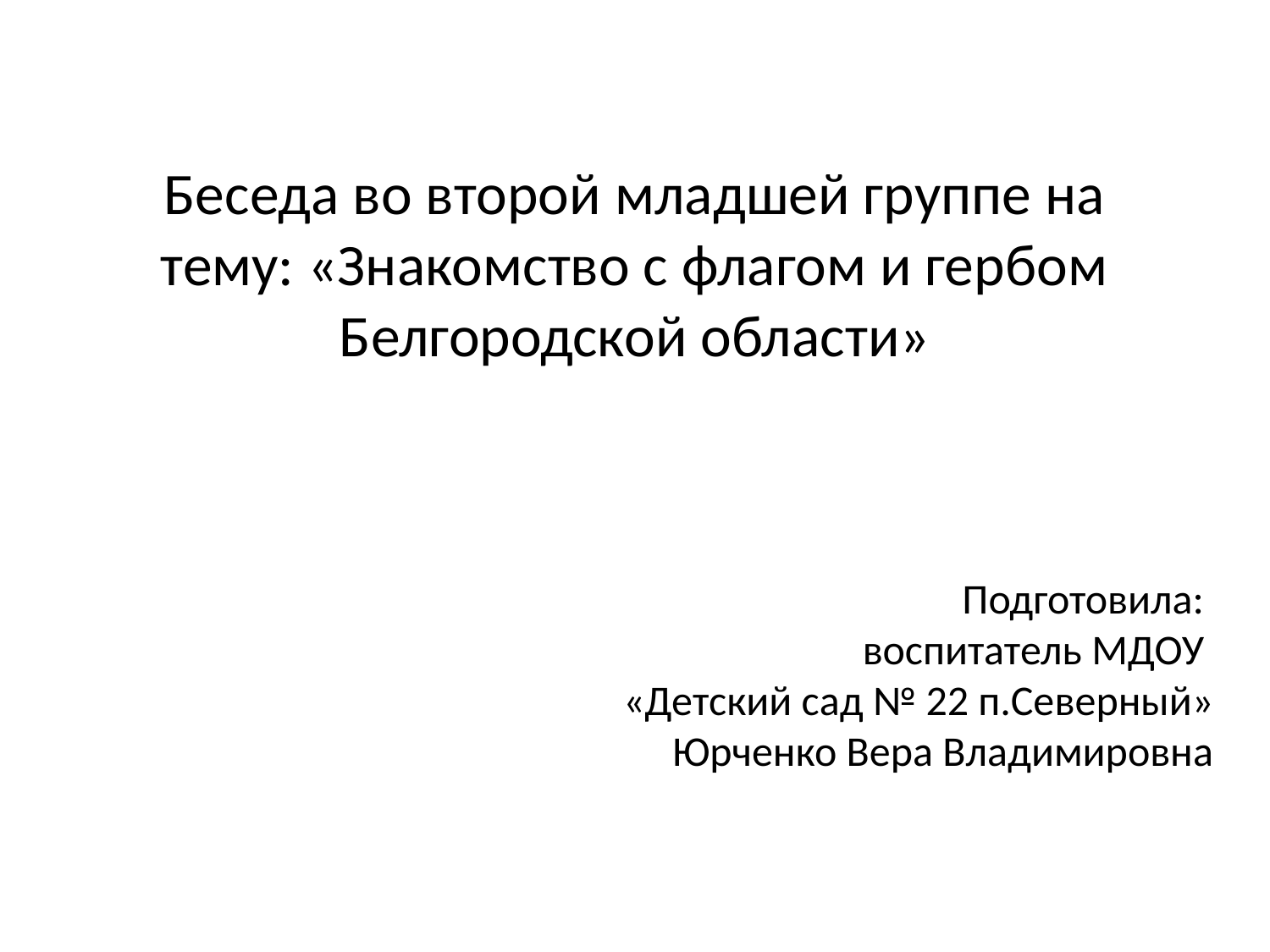

# Беседа во второй младшей группе на тему: «Знакомство с флагом и гербом Белгородской области»
Подготовила:
воспитатель МДОУ
«Детский сад № 22 п.Северный»
Юрченко Вера Владимировна